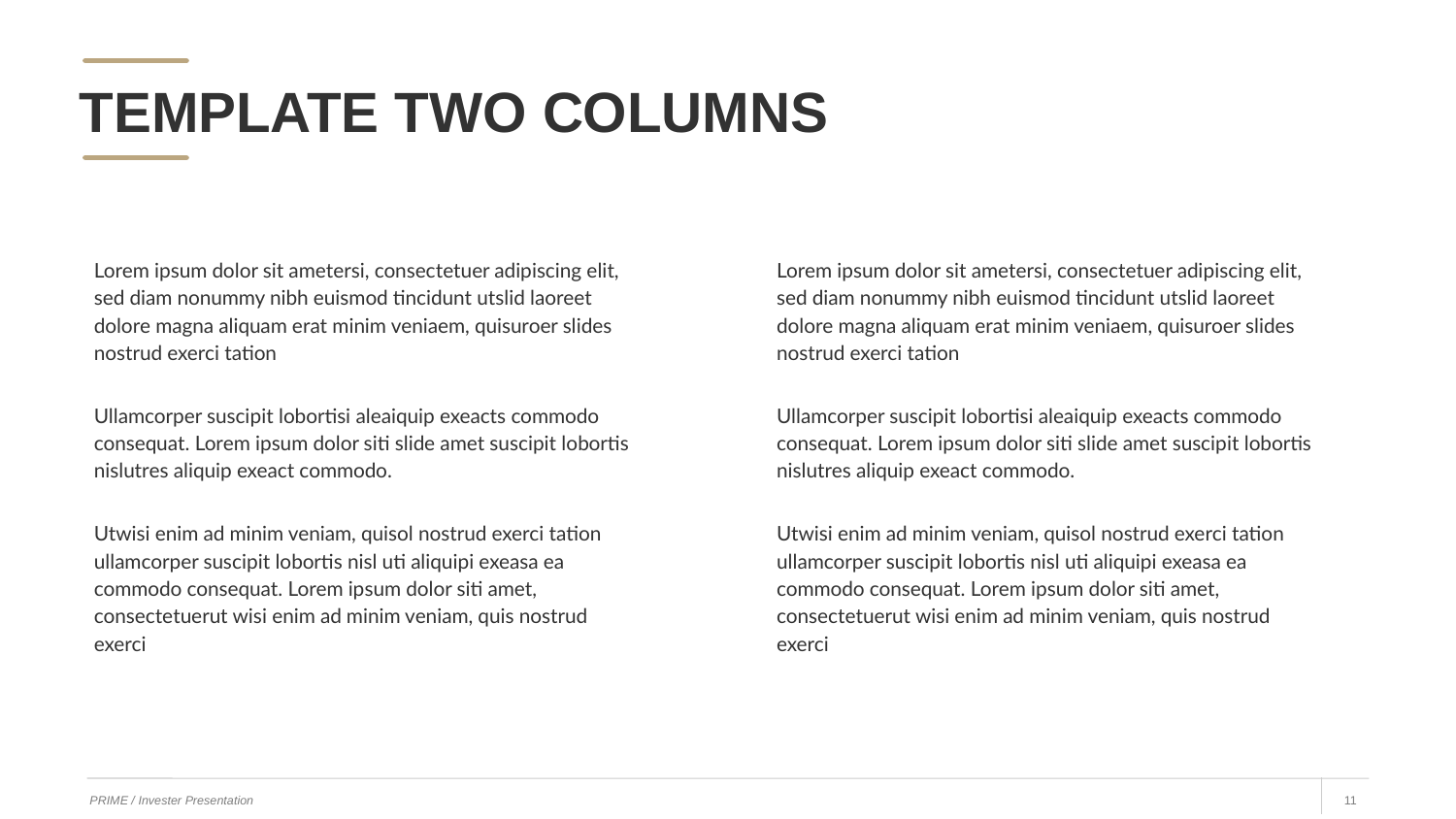

TEMPLATE TWO COLUMNS

Lorem ipsum dolor sit ametersi, consectetuer adipiscing elit, sed diam nonummy nibh euismod tincidunt utslid laoreet dolore magna aliquam erat minim veniaem, quisuroer slides nostrud exerci tation

Ullamcorper suscipit lobortisi aleaiquip exeacts commodo consequat. Lorem ipsum dolor siti slide amet suscipit lobortis nislutres aliquip exeact commodo.

Utwisi enim ad minim veniam, quisol nostrud exerci tation ullamcorper suscipit lobortis nisl uti aliquipi exeasa ea commodo consequat. Lorem ipsum dolor siti amet, consectetuerut wisi enim ad minim veniam, quis nostrud exerci

Lorem ipsum dolor sit ametersi, consectetuer adipiscing elit, sed diam nonummy nibh euismod tincidunt utslid laoreet dolore magna aliquam erat minim veniaem, quisuroer slides nostrud exerci tation

Ullamcorper suscipit lobortisi aleaiquip exeacts commodo consequat. Lorem ipsum dolor siti slide amet suscipit lobortis nislutres aliquip exeact commodo.

Utwisi enim ad minim veniam, quisol nostrud exerci tation ullamcorper suscipit lobortis nisl uti aliquipi exeasa ea commodo consequat. Lorem ipsum dolor siti amet, consectetuerut wisi enim ad minim veniam, quis nostrud exerci

PRIME / Invester Presentation
11